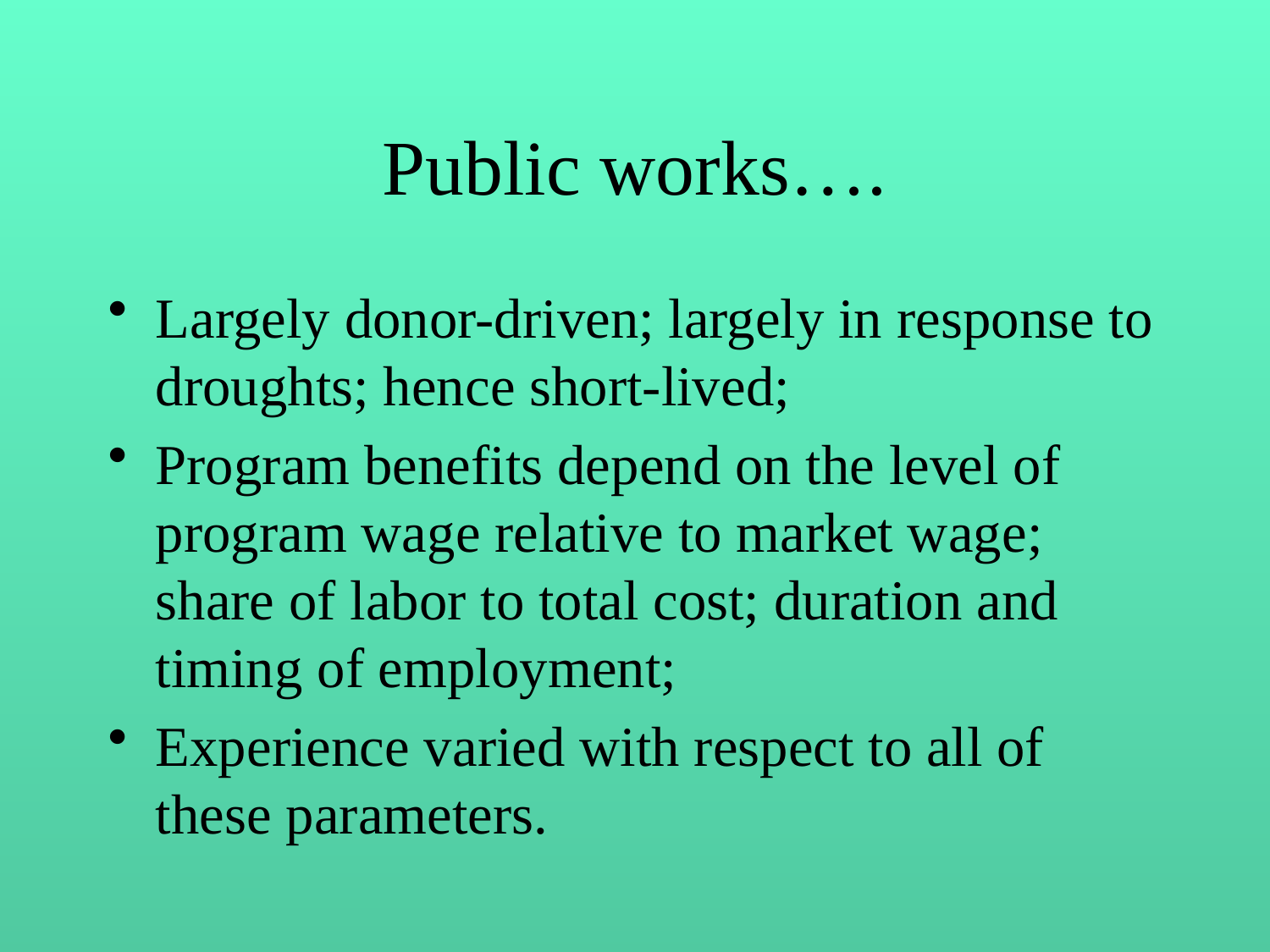

# Public works….
Largely donor-driven; largely in response to droughts; hence short-lived;
Program benefits depend on the level of program wage relative to market wage; share of labor to total cost; duration and timing of employment;
Experience varied with respect to all of these parameters.